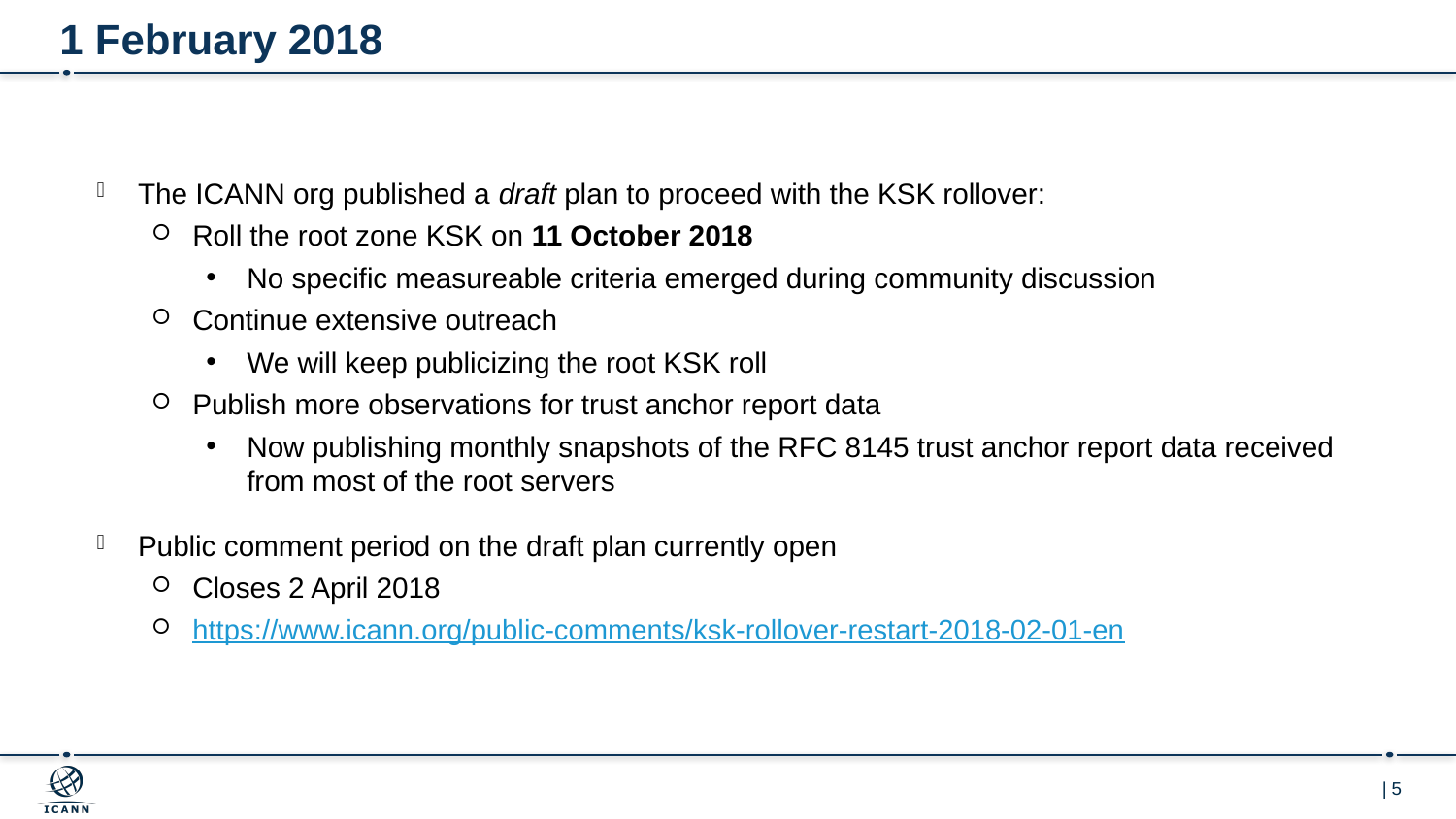

# 1 February 2018
The ICANN org published a draft plan to proceed with the KSK rollover:
Roll the root zone KSK on 11 October 2018
No specific measureable criteria emerged during community discussion
Continue extensive outreach
We will keep publicizing the root KSK roll
Publish more observations for trust anchor report data
Now publishing monthly snapshots of the RFC 8145 trust anchor report data received from most of the root servers
Public comment period on the draft plan currently open
Closes 2 April 2018
https://www.icann.org/public-comments/ksk-rollover-restart-2018-02-01-en